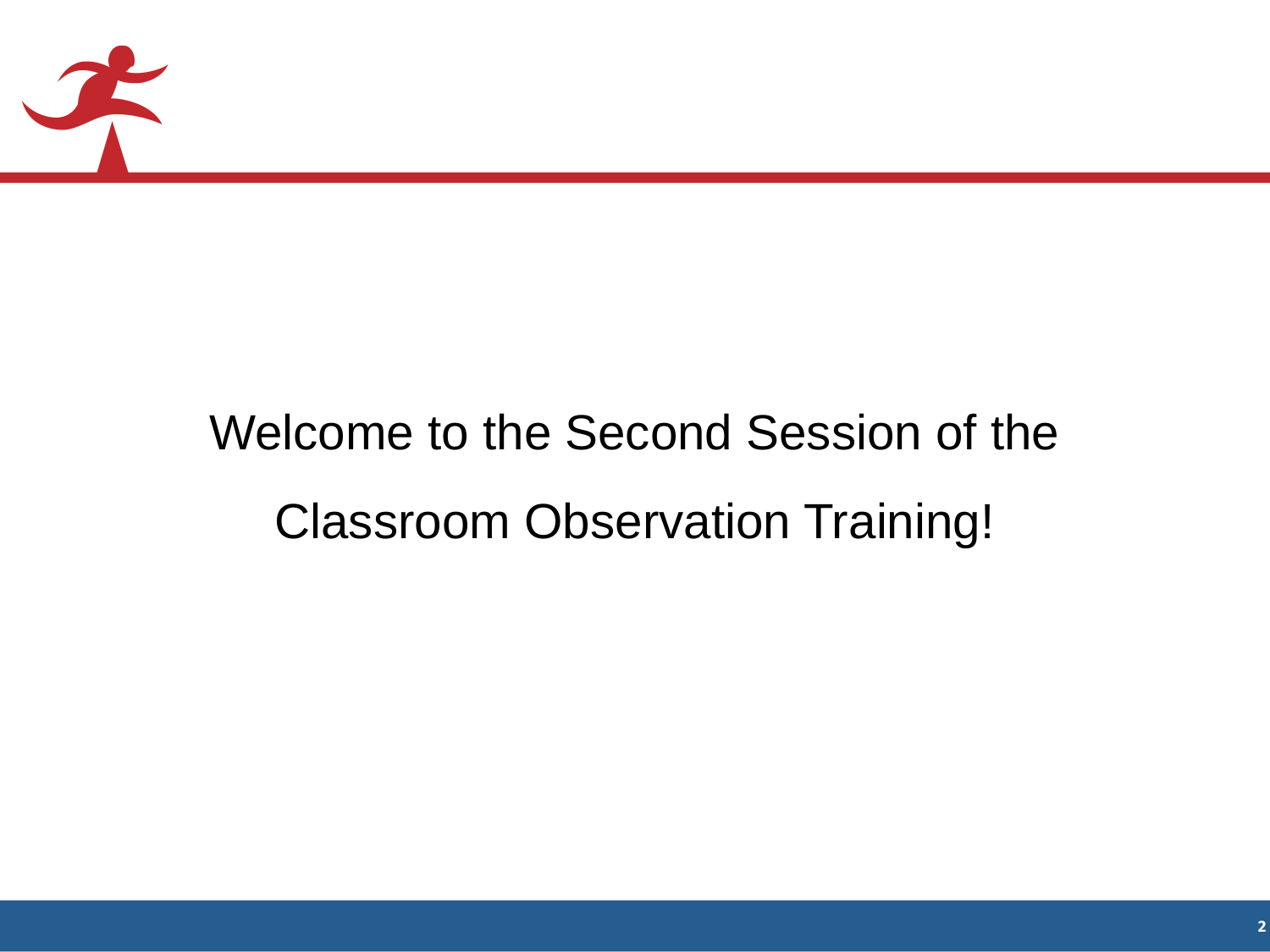

Welcome to the Second Session of the Classroom Observation Training!